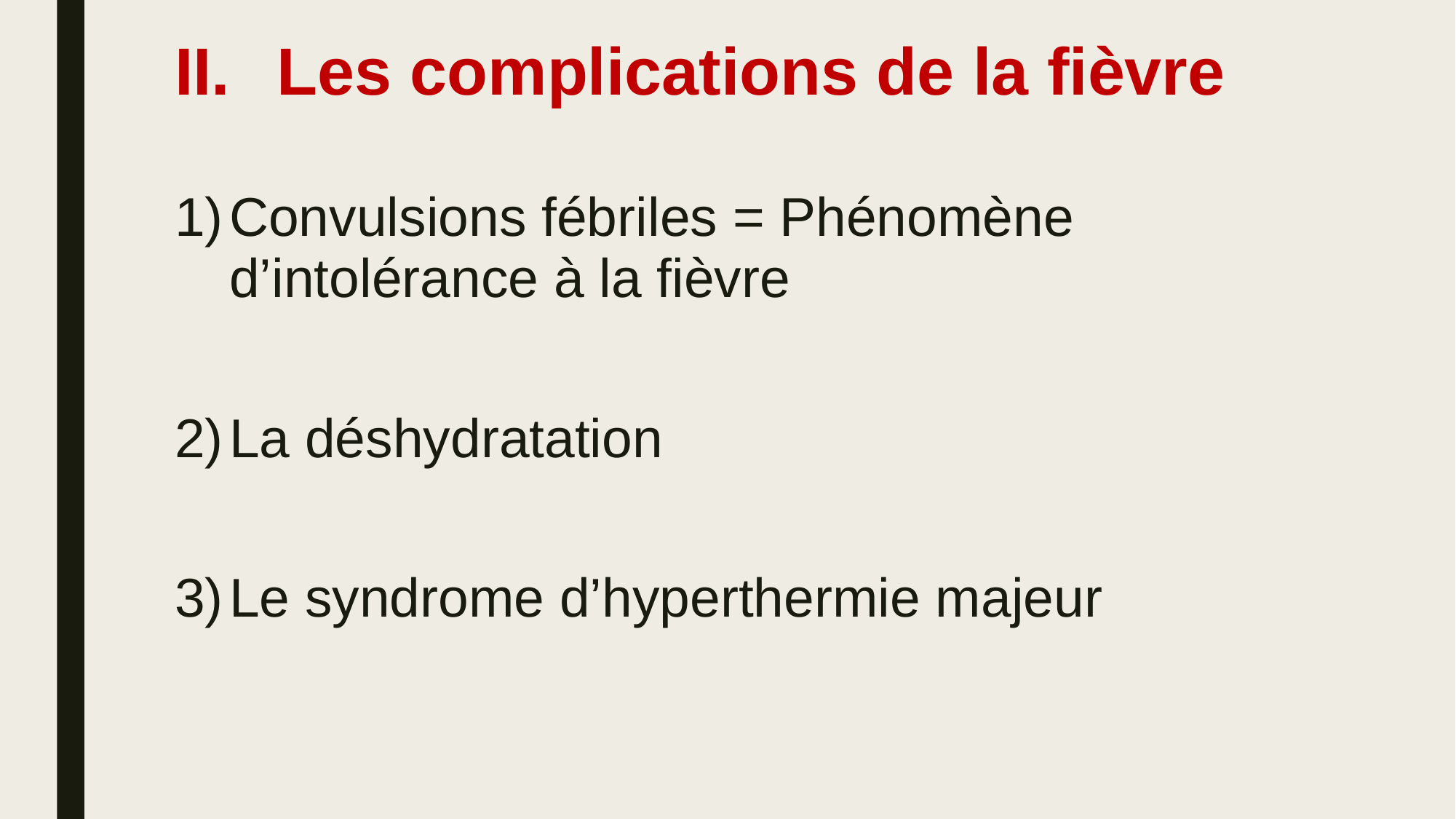

# Les complications de la fièvre
Convulsions fébriles = Phénomène d’intolérance à la fièvre

La déshydratation

Le syndrome d’hyperthermie majeur